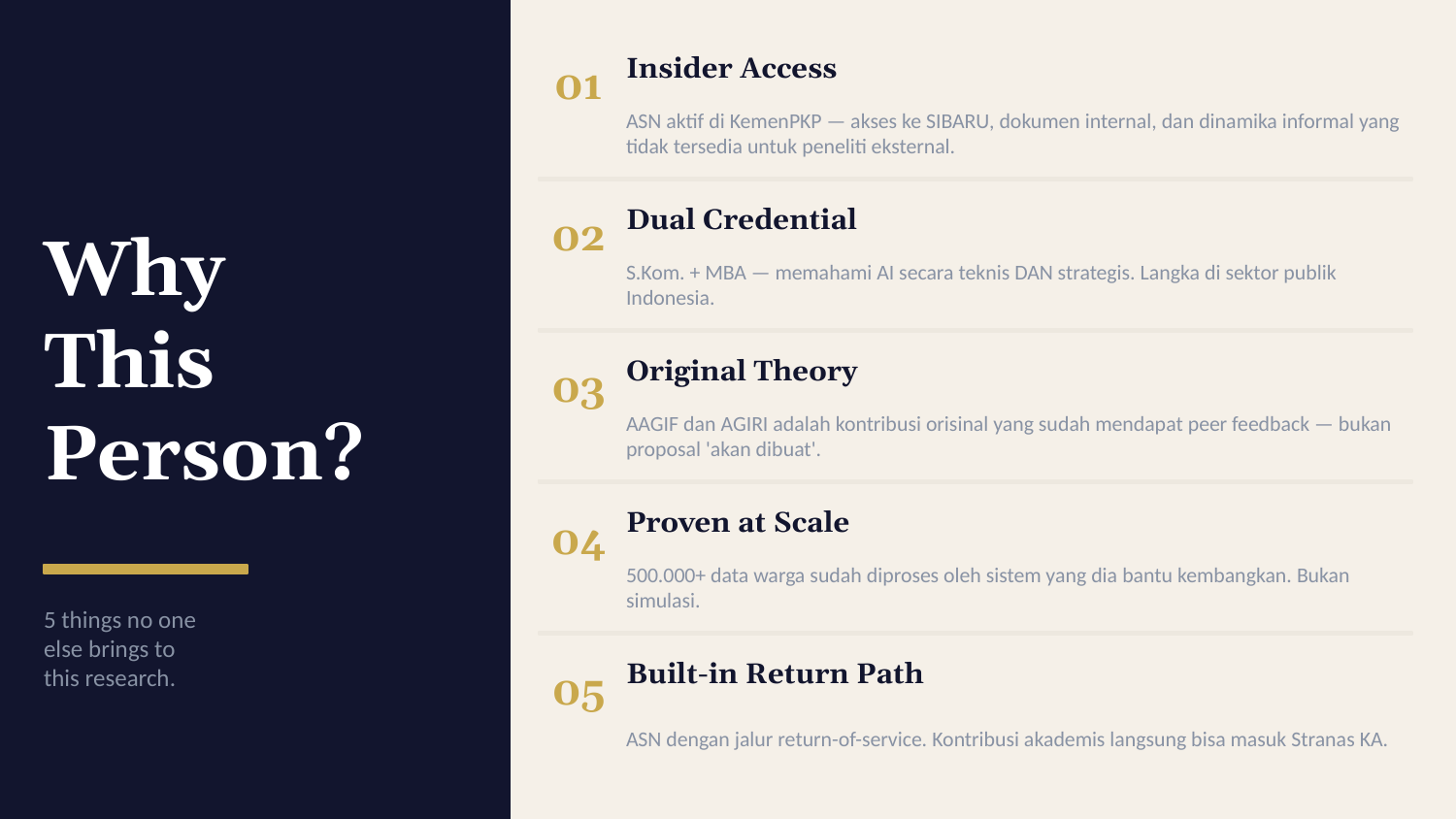

01
Insider Access
ASN aktif di KemenPKP — akses ke SIBARU, dokumen internal, dan dinamika informal yang tidak tersedia untuk peneliti eksternal.
Why
This
Person?

02
Dual Credential
S.Kom. + MBA — memahami AI secara teknis DAN strategis. Langka di sektor publik Indonesia.

03
Original Theory
AAGIF dan AGIRI adalah kontribusi orisinal yang sudah mendapat peer feedback — bukan proposal 'akan dibuat'.

04
Proven at Scale
500.000+ data warga sudah diproses oleh sistem yang dia bantu kembangkan. Bukan simulasi.

5 things no one
else brings to
this research.

05
Built-in Return Path
ASN dengan jalur return-of-service. Kontribusi akademis langsung bisa masuk Stranas KA.